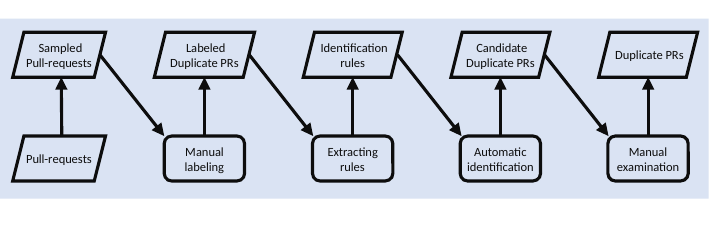

Sampled
Pull-requests
Pull-requests
 Duplicate PRs
Manual
examination
 Labeled
Duplicate PRs
Manual
labeling
 Identification
rules
Extracting
rules
 Candidate
Duplicate PRs
Automatic
identification